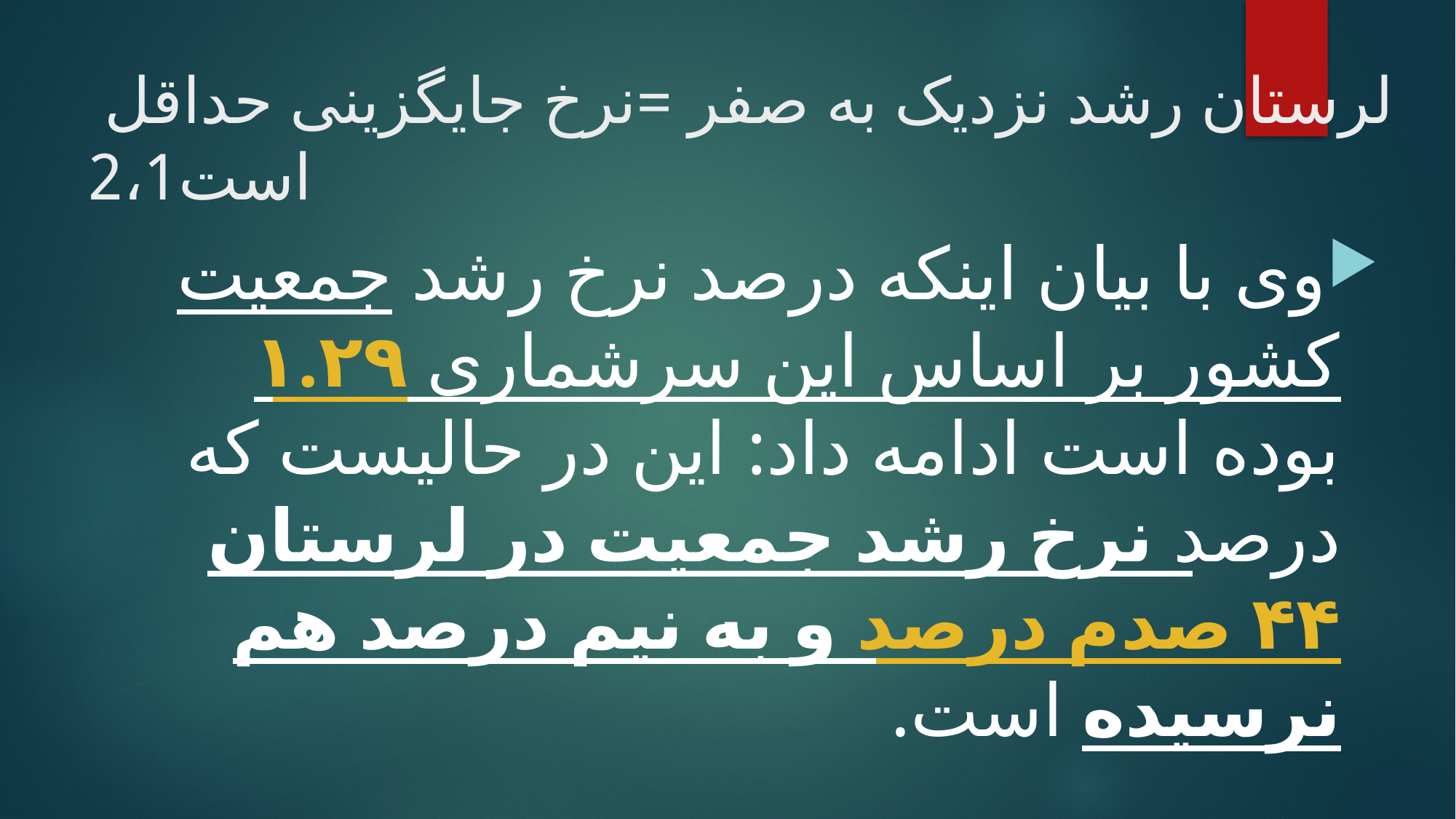

# لرستان رشد نزدیک به صفر =نرخ جایگزینی حداقل  است2،1
وی با بیان اینکه درصد نرخ رشد جمعیت کشور بر اساس این سرشماری ۱.۲۹ بوده است ادامه داد: این در حالیست که درصد نرخ رشد جمعیت در لرستان ۴۴ صدم درصد و به نیم درصد هم نرسیده است.